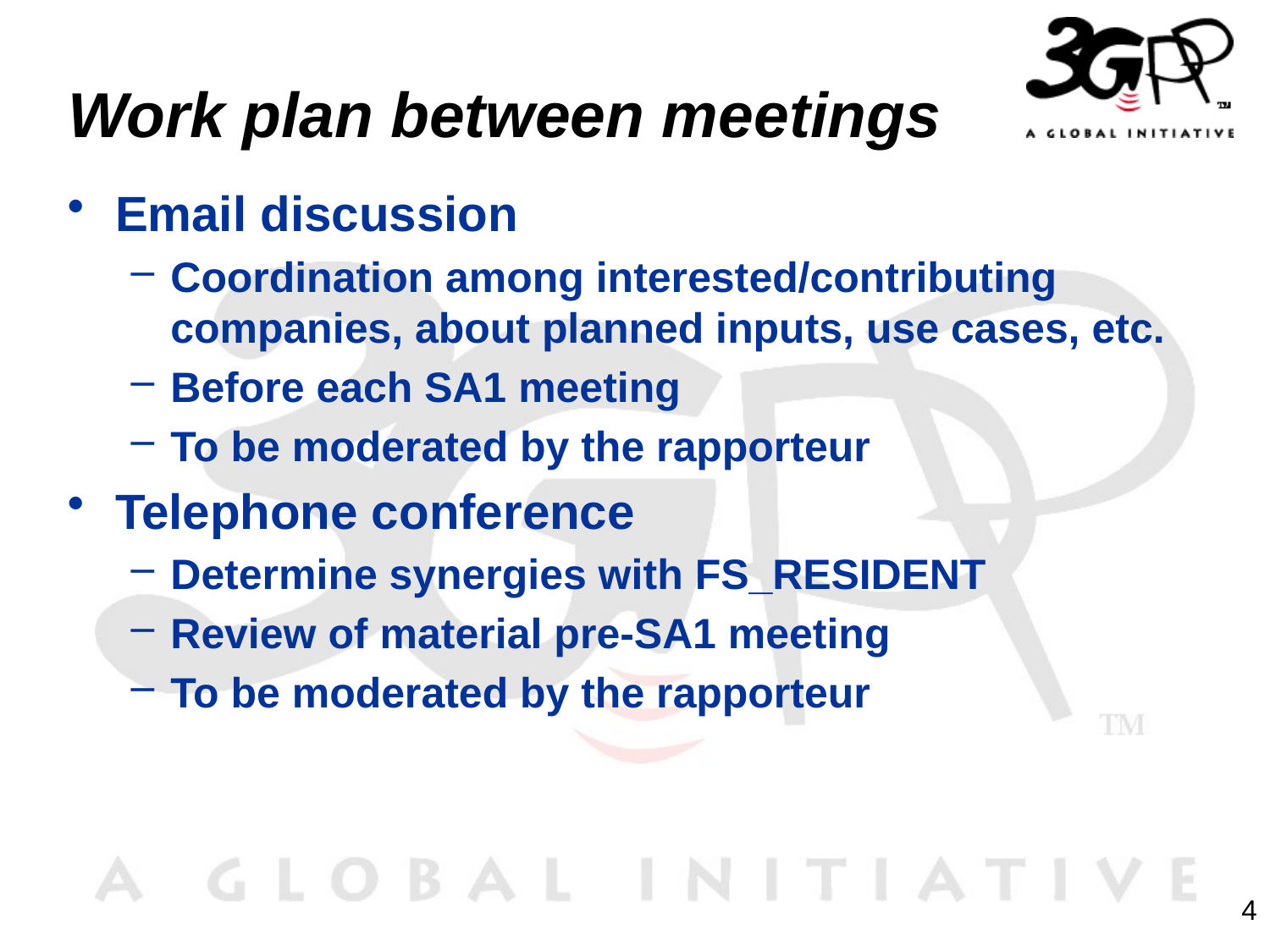

# Work plan between meetings
Email discussion
Coordination among interested/contributing companies, about planned inputs, use cases, etc.
Before each SA1 meeting
To be moderated by the rapporteur
Telephone conference
Determine synergies with FS_RESIDENT
Review of material pre-SA1 meeting
To be moderated by the rapporteur

4